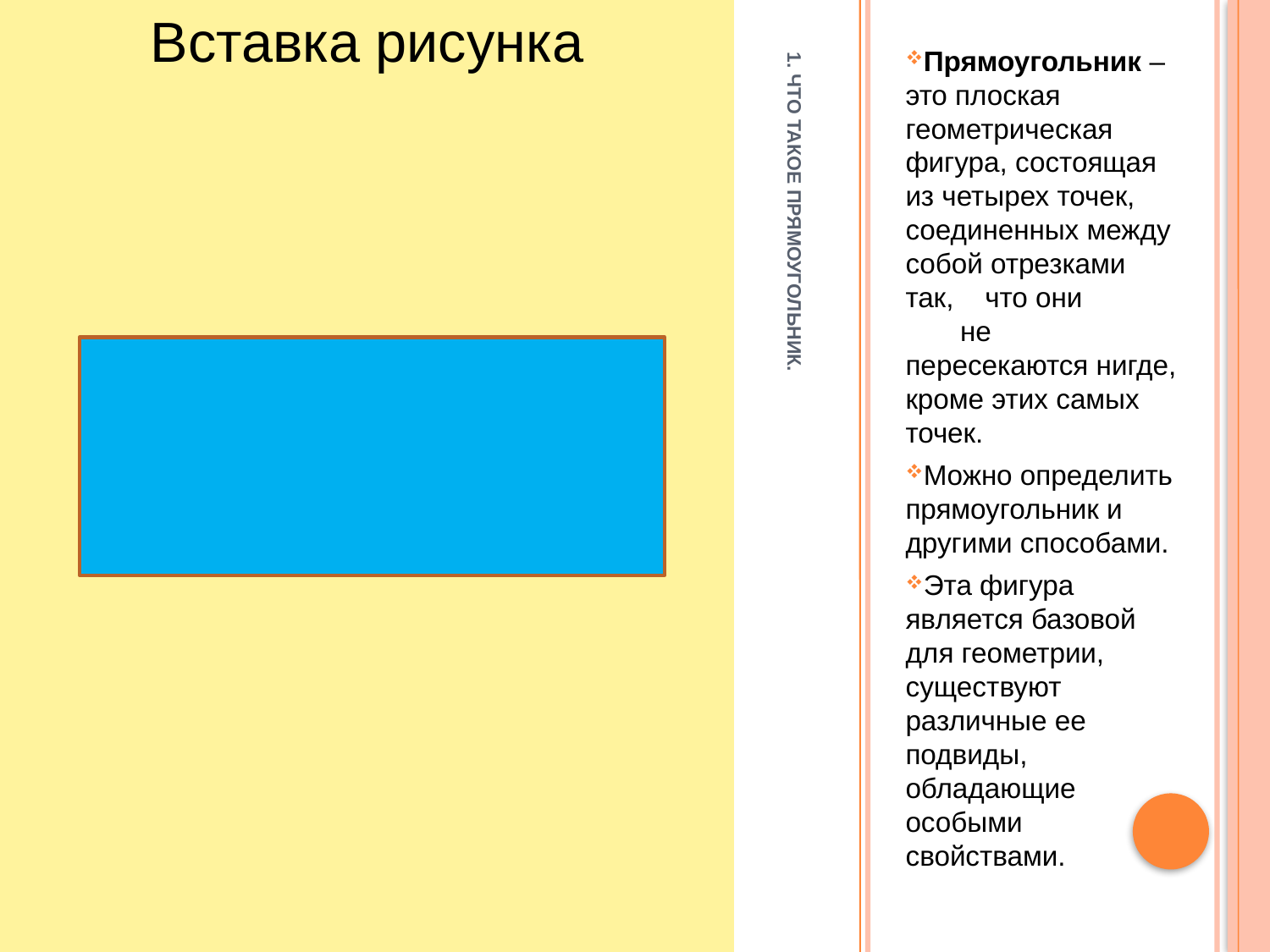

Прямоугольник – это плоская геометрическая фигура, состоящая из четырех точек, соединенных между собой отрезками так,    что они                    не пересекаются нигде, кроме этих самых точек.
Можно определить прямоугольник и другими способами.
Эта фигура является базовой для геометрии, существуют различные ее подвиды, обладающие особыми свойствами.

# 1. Что такое прямоугольник.